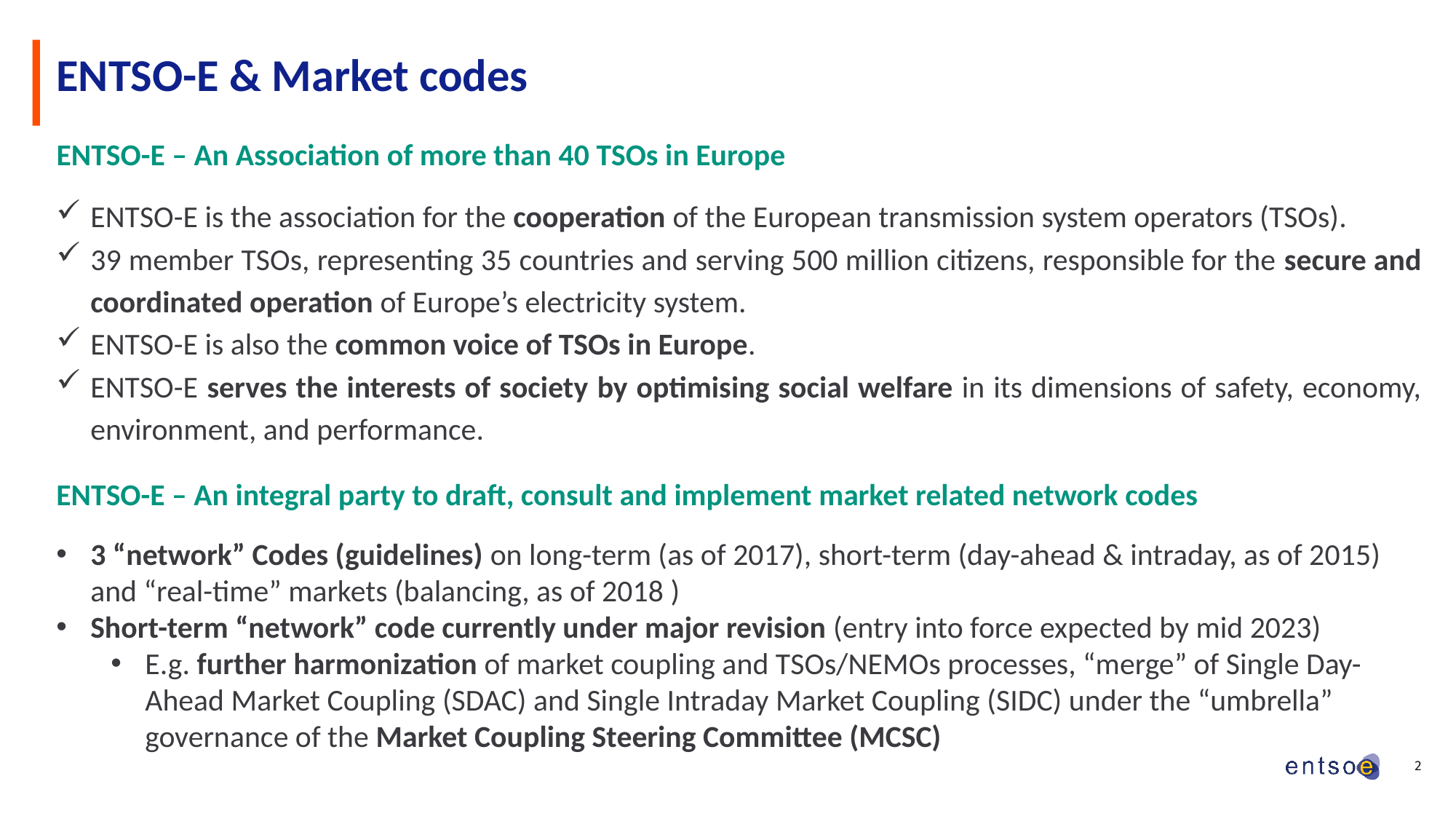

# ENTSO-E & Market codes
ENTSO-E – An Association of more than 40 TSOs in Europe
ENTSO-E is the association for the cooperation of the European transmission system operators (TSOs).
39 member TSOs, representing 35 countries and serving 500 million citizens, responsible for the secure and coordinated operation of Europe’s electricity system.
ENTSO-E is also the common voice of TSOs in Europe.
ENTSO-E serves the interests of society by optimising social welfare in its dimensions of safety, economy, environment, and performance.
ENTSO-E – An integral party to draft, consult and implement market related network codes
3 “network” Codes (guidelines) on long-term (as of 2017), short-term (day-ahead & intraday, as of 2015) and “real-time” markets (balancing, as of 2018 )
Short-term “network” code currently under major revision (entry into force expected by mid 2023)
E.g. further harmonization of market coupling and TSOs/NEMOs processes, “merge” of Single Day-Ahead Market Coupling (SDAC) and Single Intraday Market Coupling (SIDC) under the “umbrella” governance of the Market Coupling Steering Committee (MCSC)